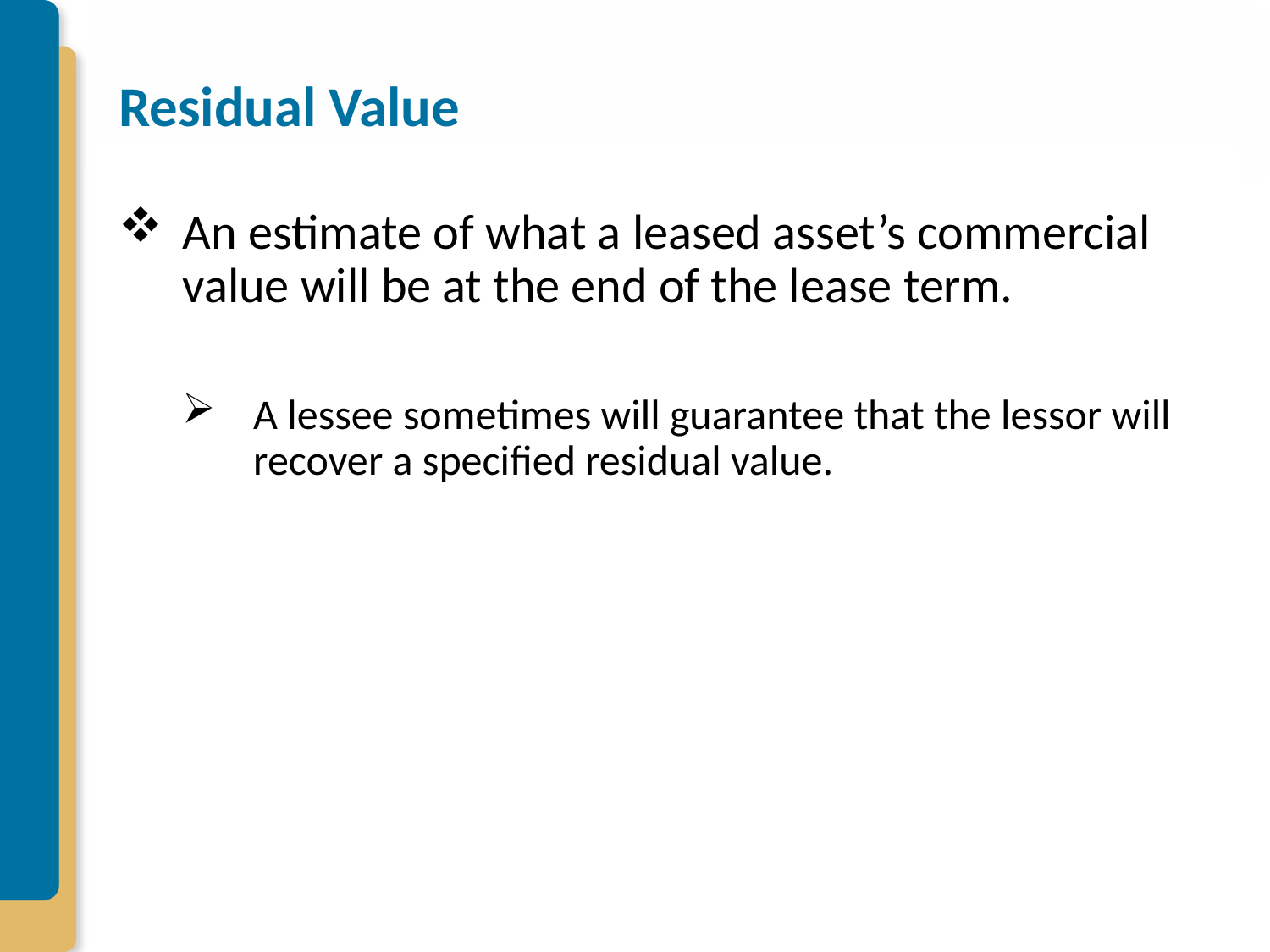

# Residual Value
An estimate of what a leased asset’s commercial value will be at the end of the lease term.

A lessee sometimes will guarantee that the lessor will recover a specified residual value.